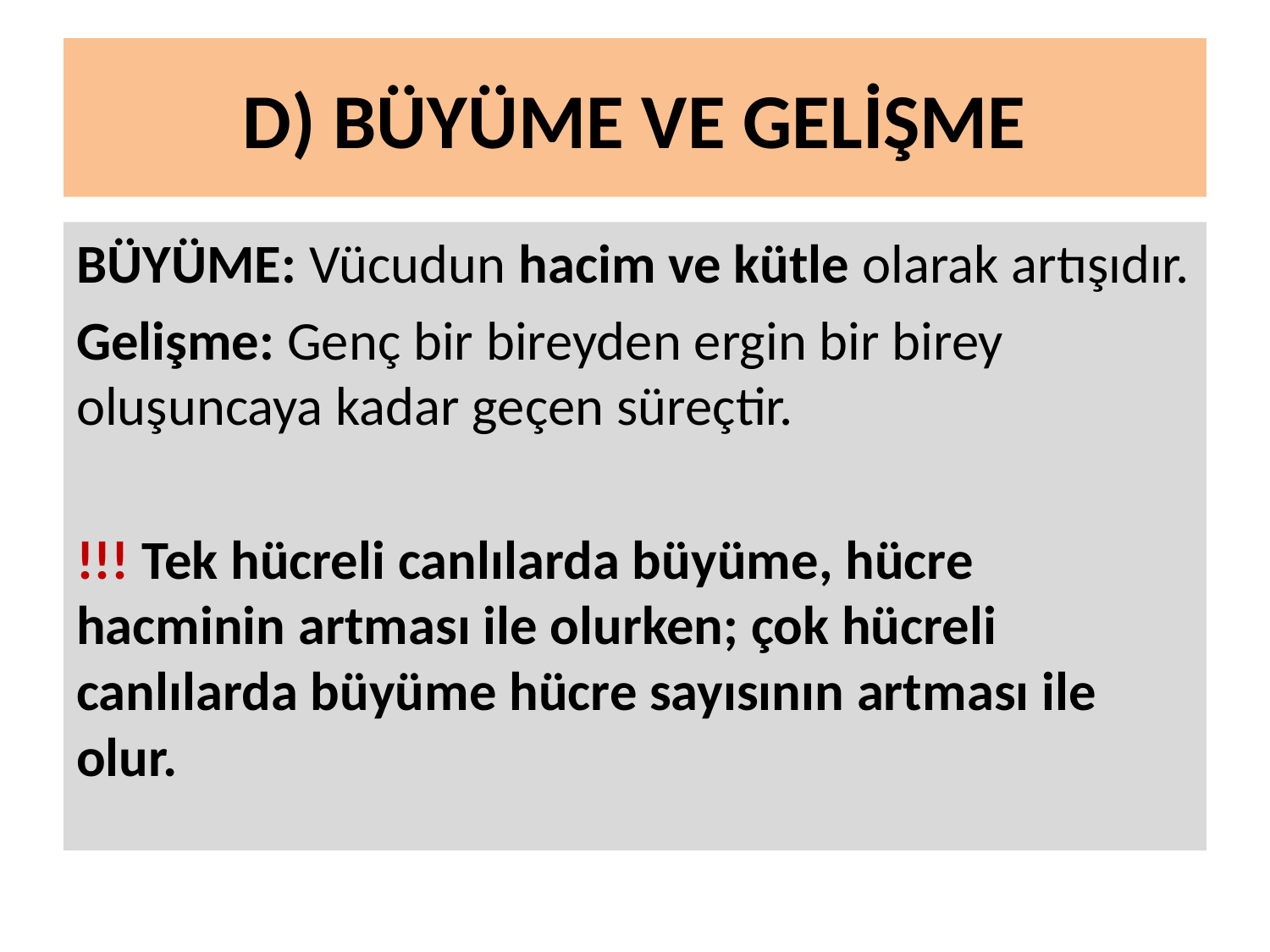

# D) BÜYÜME VE GELİŞME
BÜYÜME: Vücudun hacim ve kütle olarak artışıdır.
Gelişme: Genç bir bireyden ergin bir birey oluşuncaya kadar geçen süreçtir.

!!! Tek hücreli canlılarda büyüme, hücre hacminin artması ile olurken; çok hücreli canlılarda büyüme hücre sayısının artması ile olur.